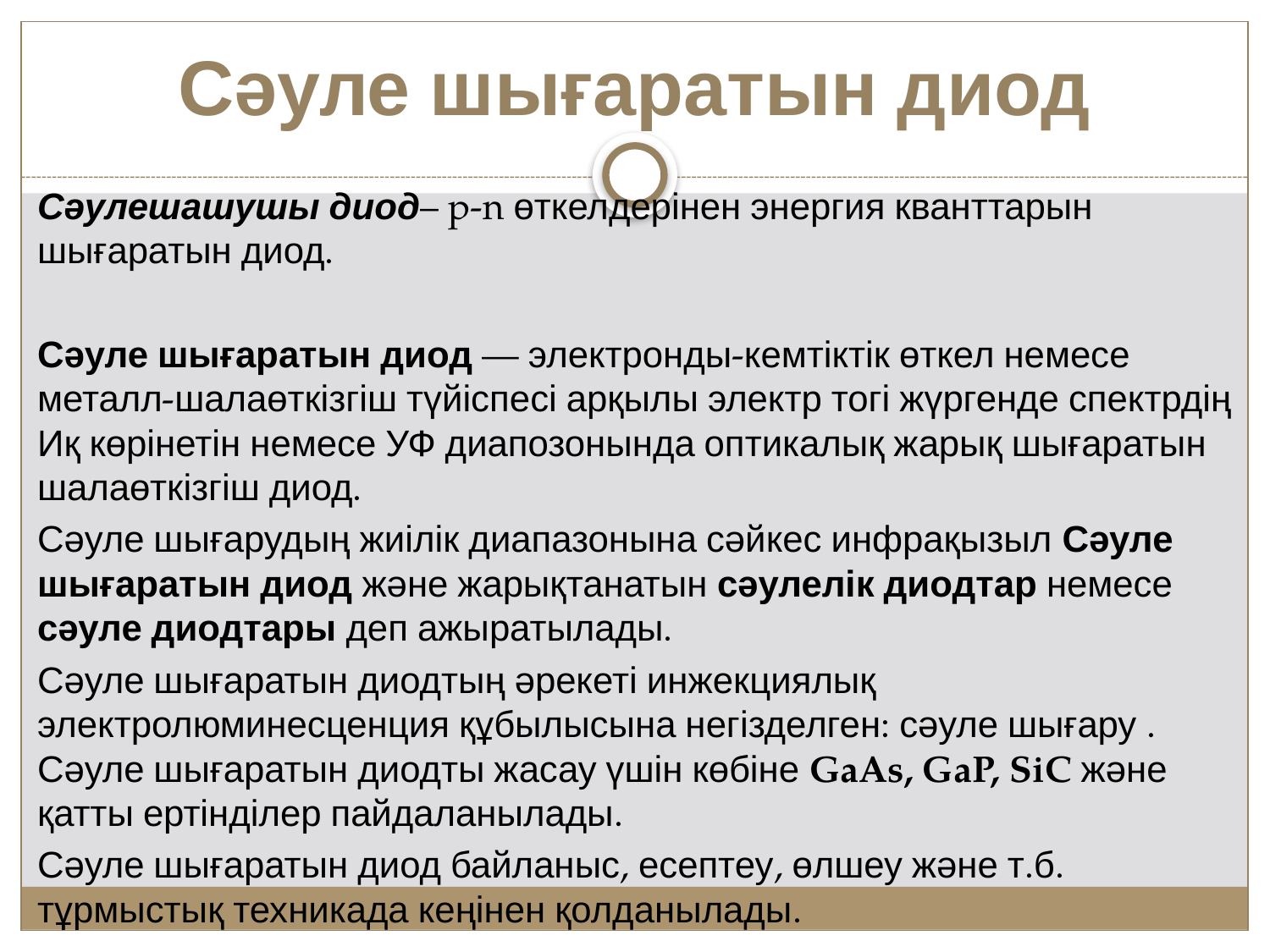

# Сәуле шығаратын диод
Сәулешашушы диод– p-n өткелдерінен энергия кванттарын шығаратын диод.

Сәуле шығаратын диод — электронды-кемтіктік өткел немесе металл-шалаөткізгіш түйіспесі арқылы электр тогі жүргенде спектрдің Иқ көрінетін немесе УФ диапозонында оптикалық жарық шығаратын шалаөткізгіш диод.
Сәуле шығарудың жиілік диапазонына сәйкес инфрақызыл Сәуле шығаратын диод және жарықтанатын сәулелік диодтар немесе сәуле диодтары деп ажыратылады.
Сәуле шығаратын диодтың әрекеті инжекциялық электролюминесценция құбылысына негізделген: сәуле шығару . Сәуле шығаратын диодты жасау үшін көбіне GaAs, GaP, SiC және қатты ертінділер пайдаланылады.
Сәуле шығаратын диод байланыс, есептеу, өлшеу және т.б. тұрмыстық техникада кеңінен қолданылады.